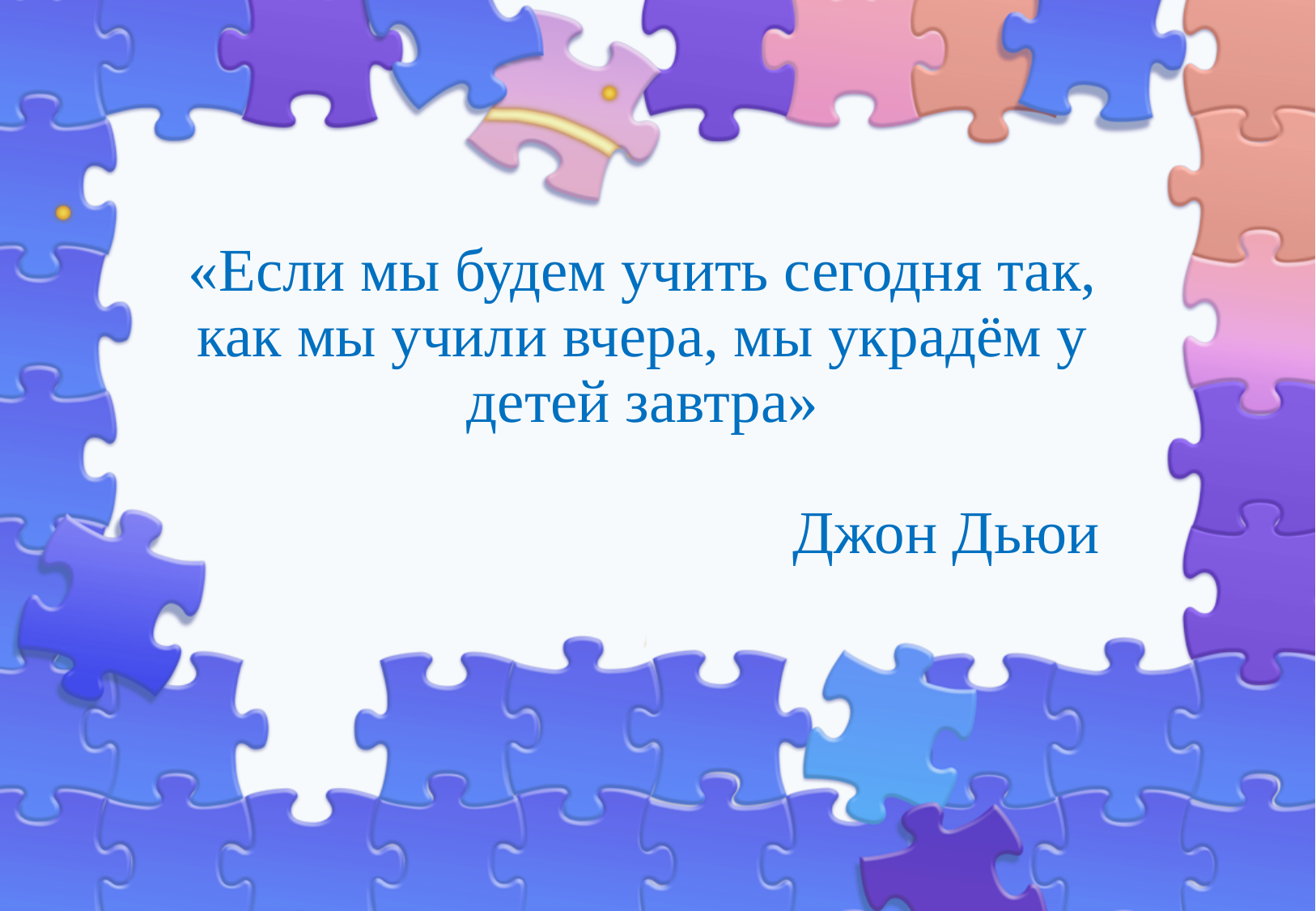

# «Если мы будем учить сегодня так, как мы учили вчера, мы украдём у детей завтра» Джон Дьюи